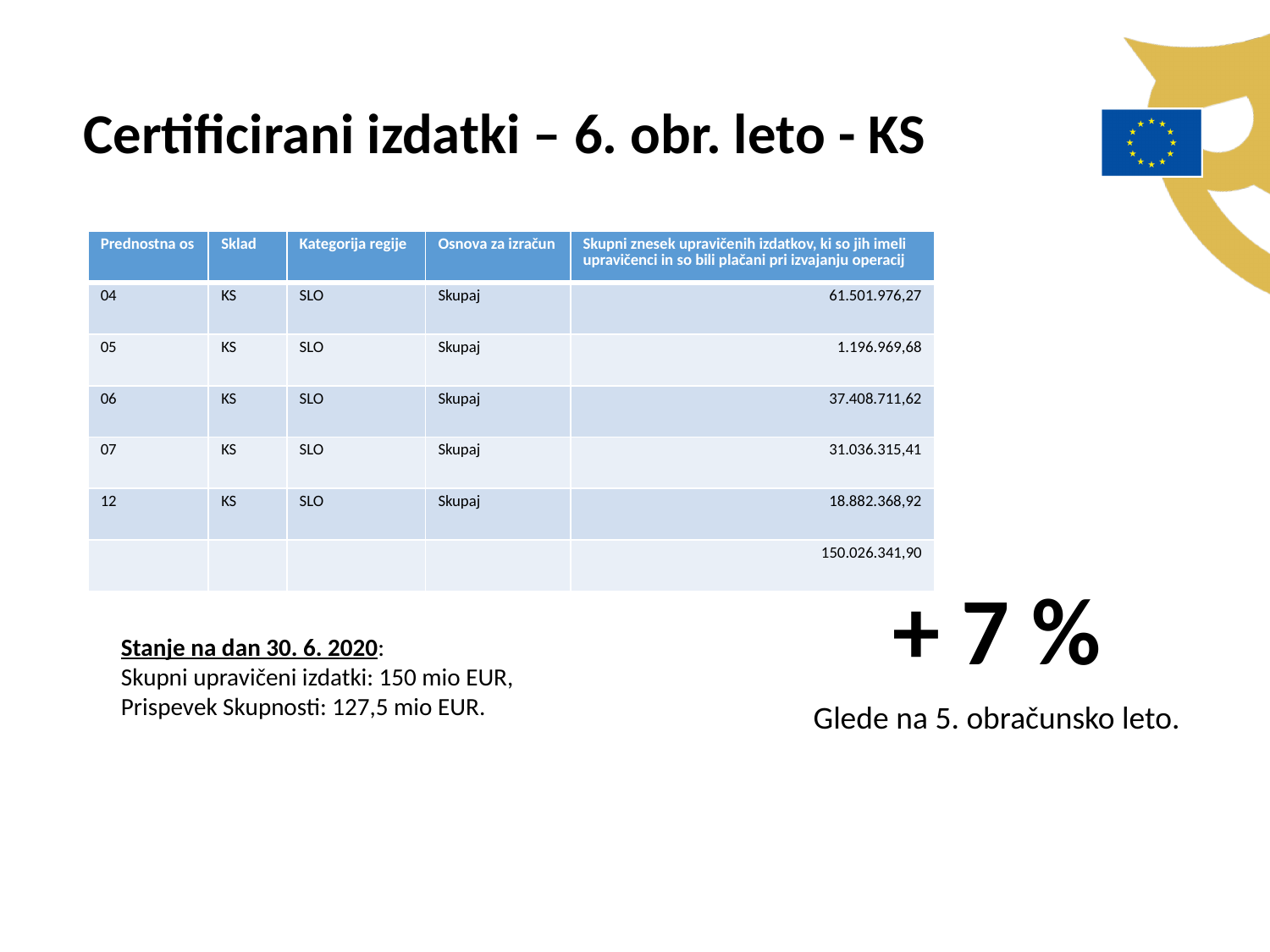

Certificirani izdatki – 6. obr. leto - KS
| Prednostna os | Sklad | Kategorija regije | Osnova za izračun | Skupni znesek upravičenih izdatkov, ki so jih imeli upravičenci in so bili plačani pri izvajanju operacij |
| --- | --- | --- | --- | --- |
| 04 | KS | SLO | Skupaj | 61.501.976,27 |
| 05 | KS | SLO | Skupaj | 1.196.969,68 |
| 06 | KS | SLO | Skupaj | 37.408.711,62 |
| 07 | KS | SLO | Skupaj | 31.036.315,41 |
| 12 | KS | SLO | Skupaj | 18.882.368,92 |
|  |  |  |  | 150.026.341,90 |
+ 7 %
Stanje na dan 30. 6. 2020:
Skupni upravičeni izdatki: 150 mio EUR,
Prispevek Skupnosti: 127,5 mio EUR.

Glede na 5. obračunsko leto.